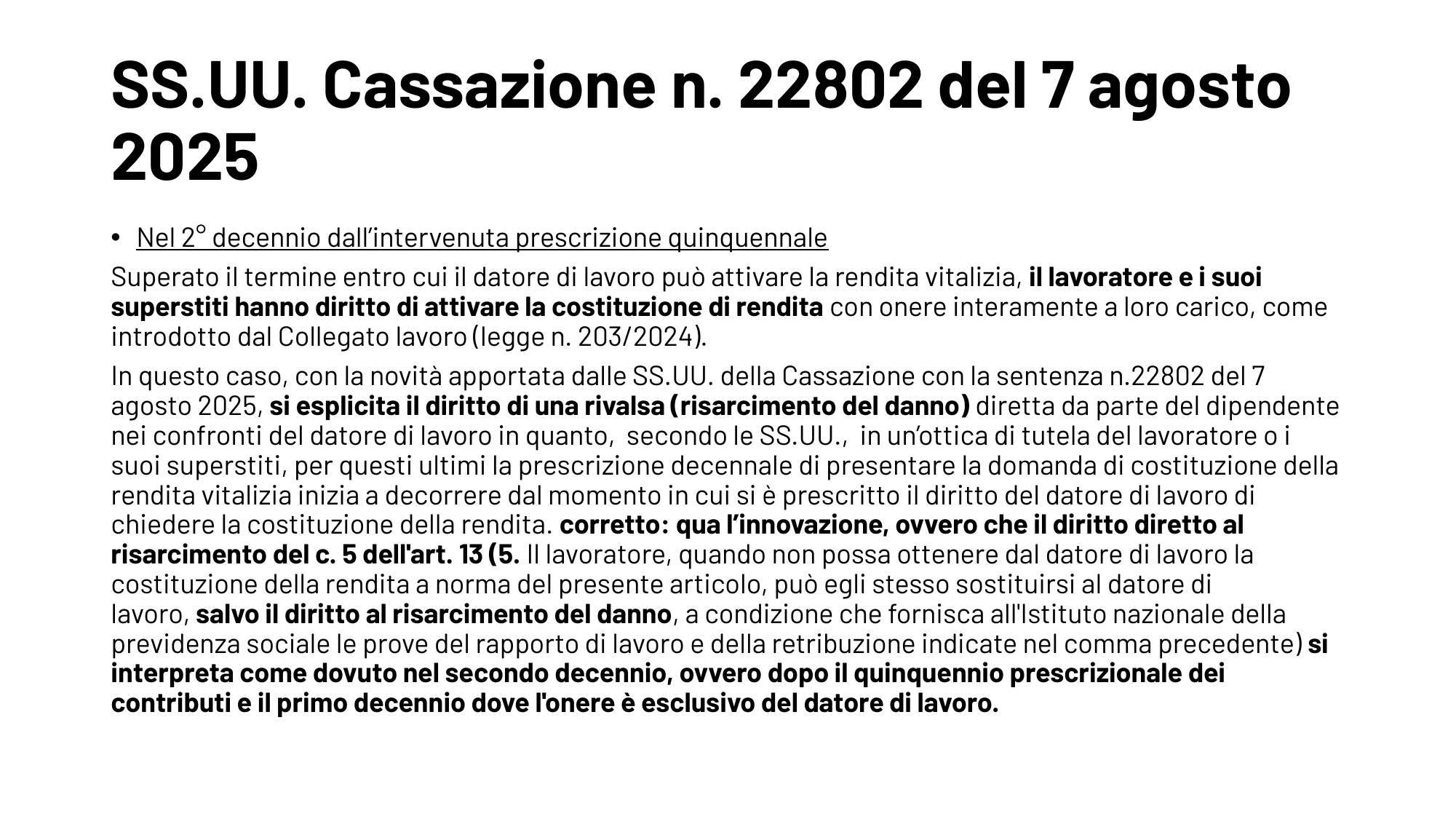

# SS.UU. Cassazione n. 22802 del 7 agosto 2025
Nel 2° decennio dall’intervenuta prescrizione quinquennale
Superato il termine entro cui il datore di lavoro può attivare la rendita vitalizia, il lavoratore e i suoi superstiti hanno diritto di attivare la costituzione di rendita con onere interamente a loro carico, come introdotto dal Collegato lavoro (legge n. 203/2024).
In questo caso, con la novità apportata dalle SS.UU. della Cassazione con la sentenza n.22802 del 7 agosto 2025, si esplicita il diritto di una rivalsa (risarcimento del danno) diretta da parte del dipendente nei confronti del datore di lavoro in quanto,  secondo le SS.UU.,  in un’ottica di tutela del lavoratore o i suoi superstiti, per questi ultimi la prescrizione decennale di presentare la domanda di costituzione della rendita vitalizia inizia a decorrere dal momento in cui si è prescritto il diritto del datore di lavoro di chiedere la costituzione della rendita. corretto: qua l’innovazione, ovvero che il diritto diretto al risarcimento del c. 5 dell'art. 13 (5. Il lavoratore, quando non possa ottenere dal datore di lavoro la costituzione della rendita a norma del presente articolo, può egli stesso sostituirsi al datore di lavoro, salvo il diritto al risarcimento del danno, a condizione che fornisca all'Istituto nazionale della previdenza sociale le prove del rapporto di lavoro e della retribuzione indicate nel comma precedente) si interpreta come dovuto nel secondo decennio, ovvero dopo il quinquennio prescrizionale dei contributi e il primo decennio dove l'onere è esclusivo del datore di lavoro.